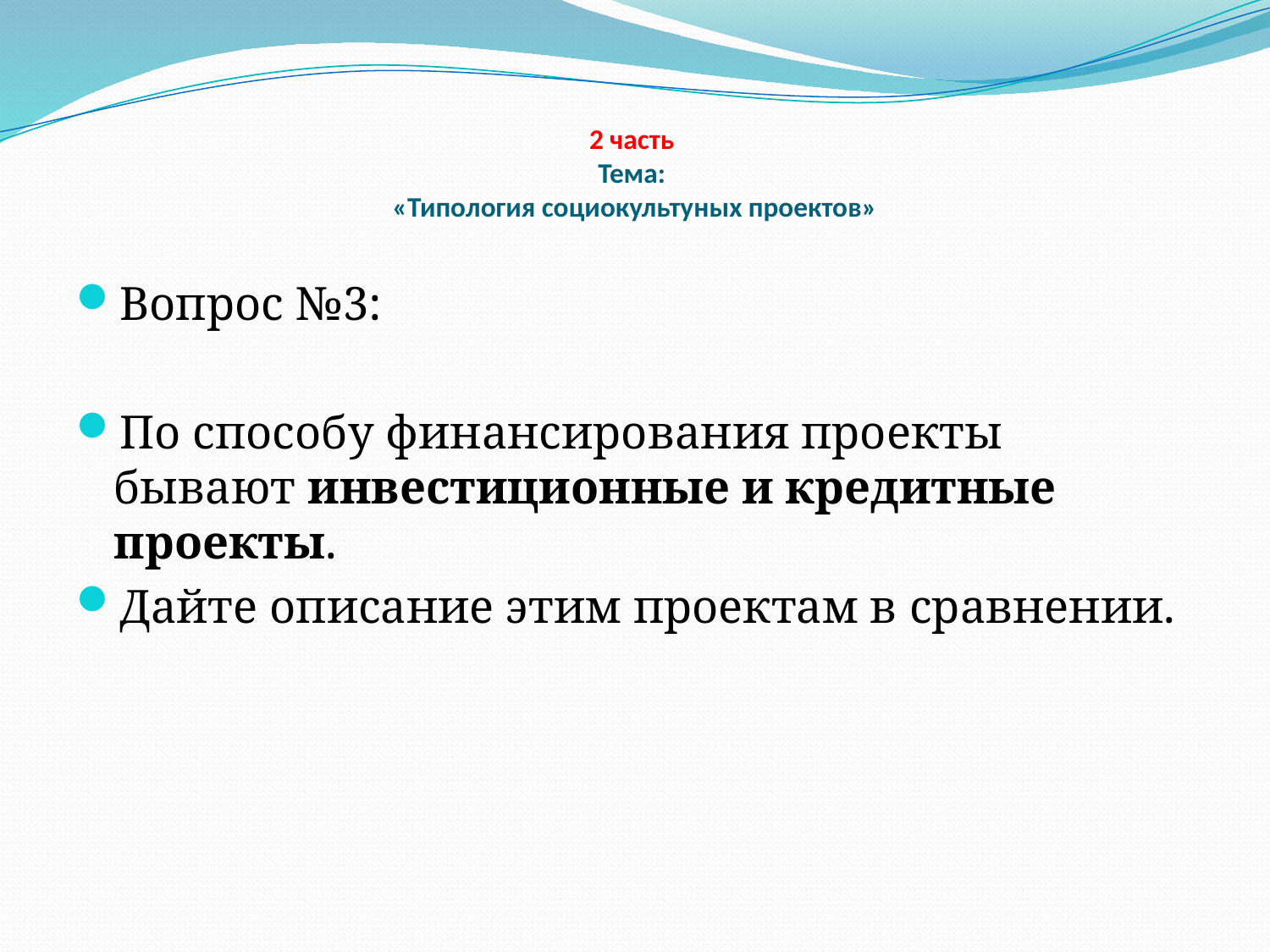

# 2 часть Тема: «Типология социокультуных проектов»
Вопрос №3:

По способу финансирования проекты бывают инвестиционные и кредитные проекты.
Дайте описание этим проектам в сравнении.